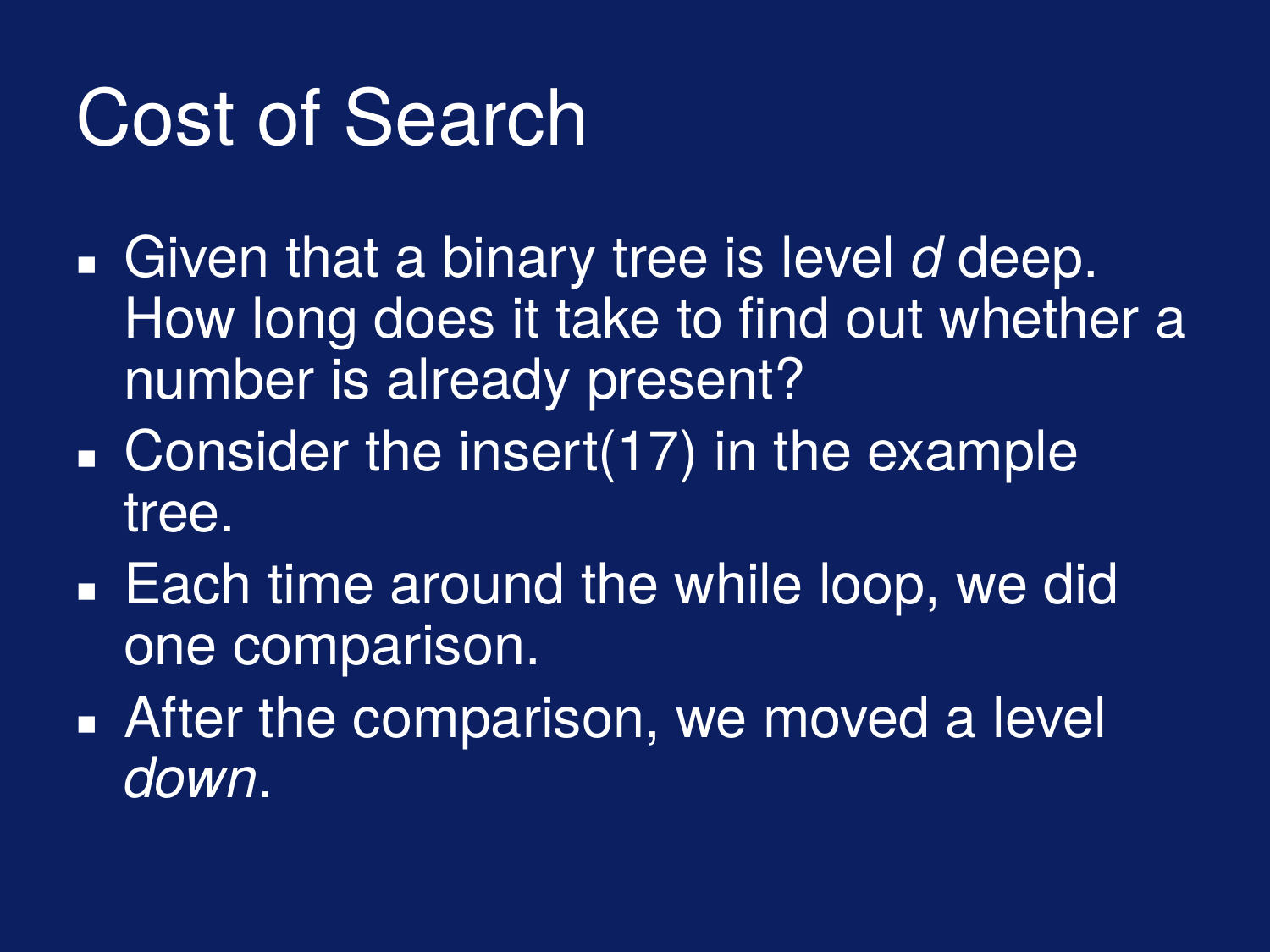

# Cost of Search
Given that a binary tree is level d deep. How long does it take to find out whether a number is already present?
Consider the insert(17) in the example tree.
Each time around the while loop, we did one comparison.
After the comparison, we moved a level down.